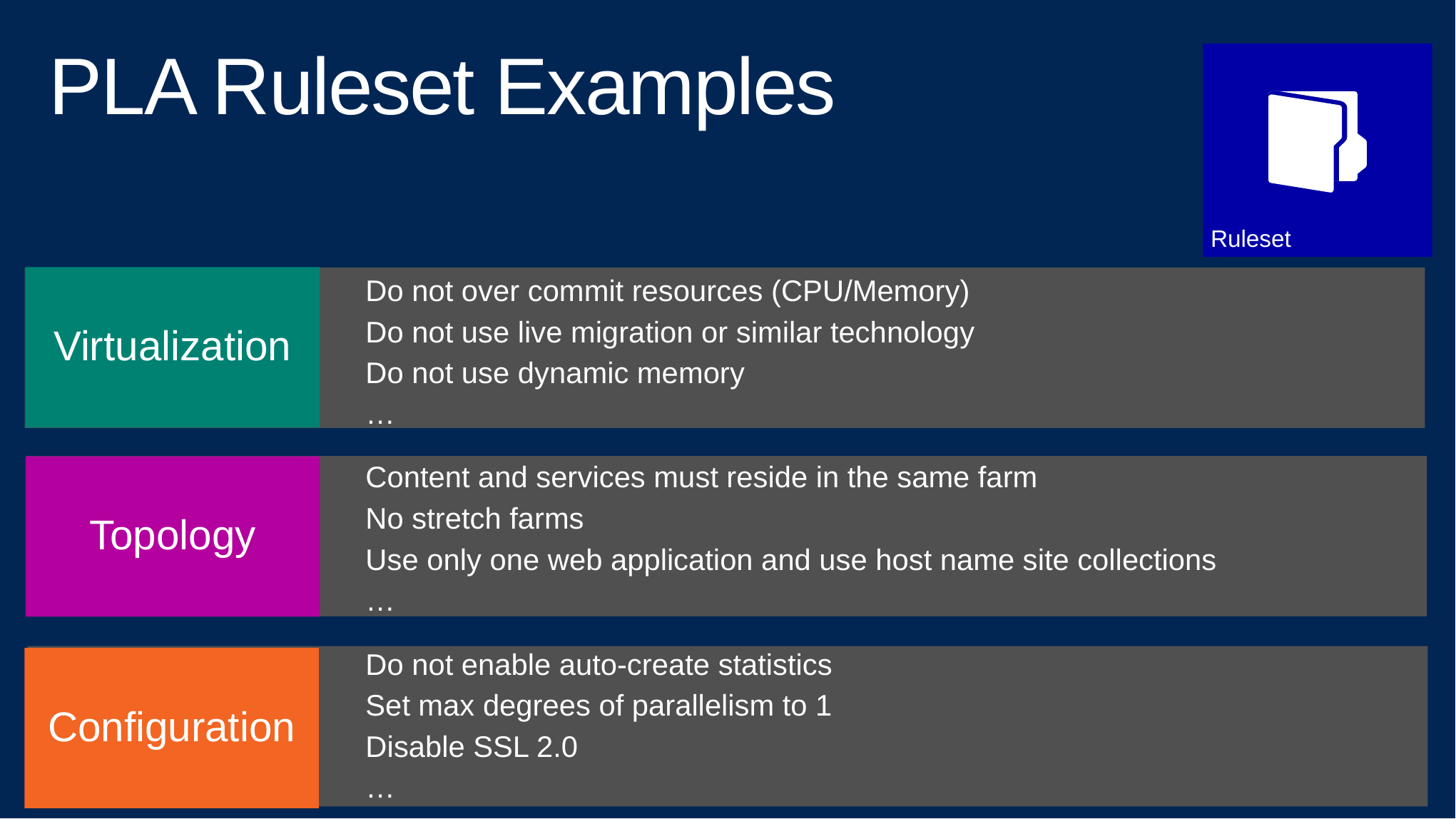

# PLA Ruleset Examples
Ruleset

Do not over commit resources (CPU/Memory)
Do not use live migration or similar technology
Do not use dynamic memory
…
Virtualization

Content and services must reside in the same farm
No stretch farms
Use only one web application and use host name site collections
…

Topology
Do not enable auto-create statistics
Set max degrees of parallelism to 1
Disable SSL 2.0
…

Configuration